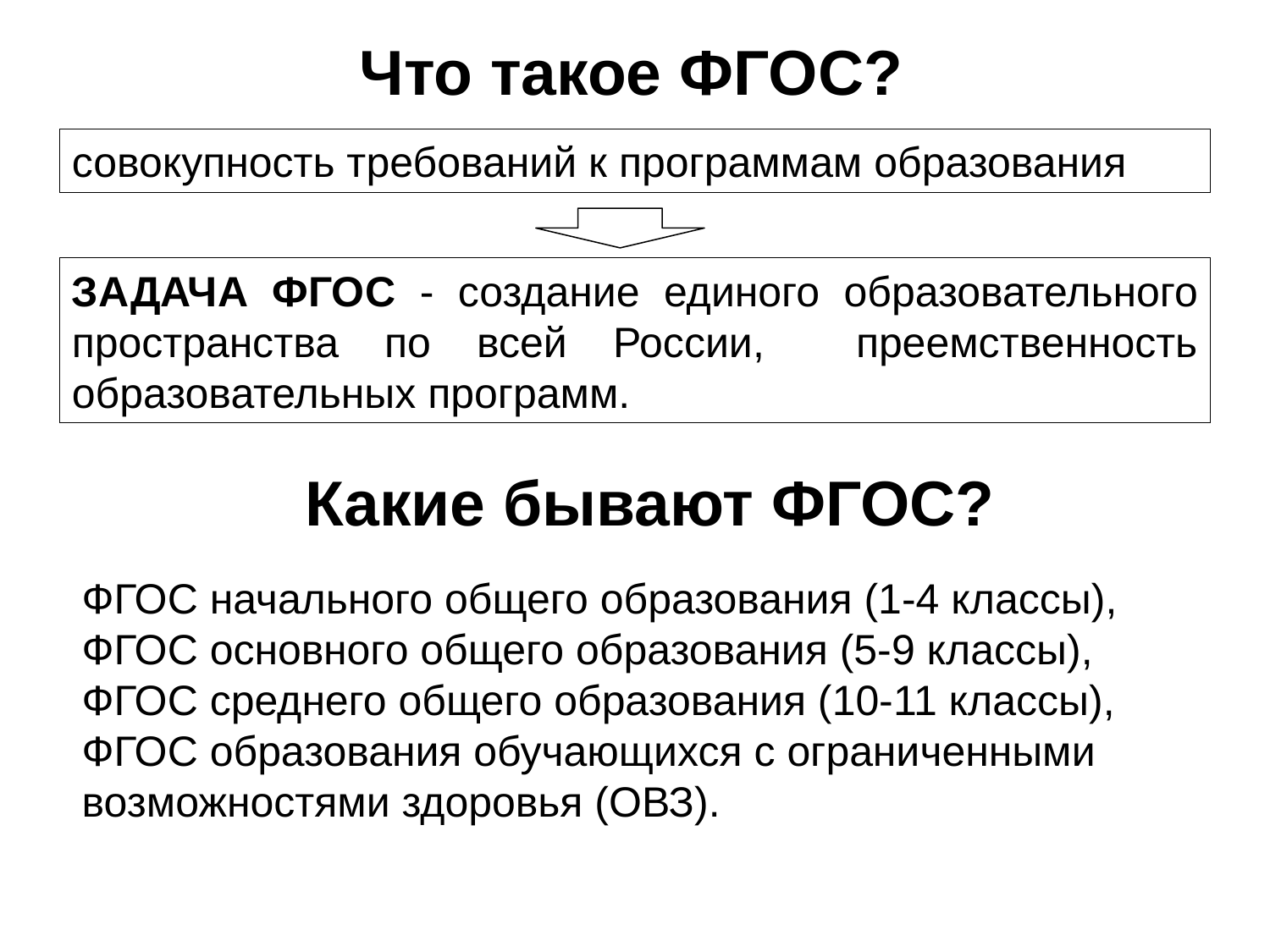

# Что такое ФГОС?
совокупность требований к программам образования

ЗАДАЧА ФГОС - создание единого образовательного пространства по всей России,  преемственность образовательных программ.
Какие бывают ФГОС?
ФГОС начального общего образования (1-4 классы),
ФГОС основного общего образования (5-9 классы),
ФГОС среднего общего образования (10-11 классы),
ФГОС образования обучающихся с ограниченными возможностями здоровья (ОВЗ).